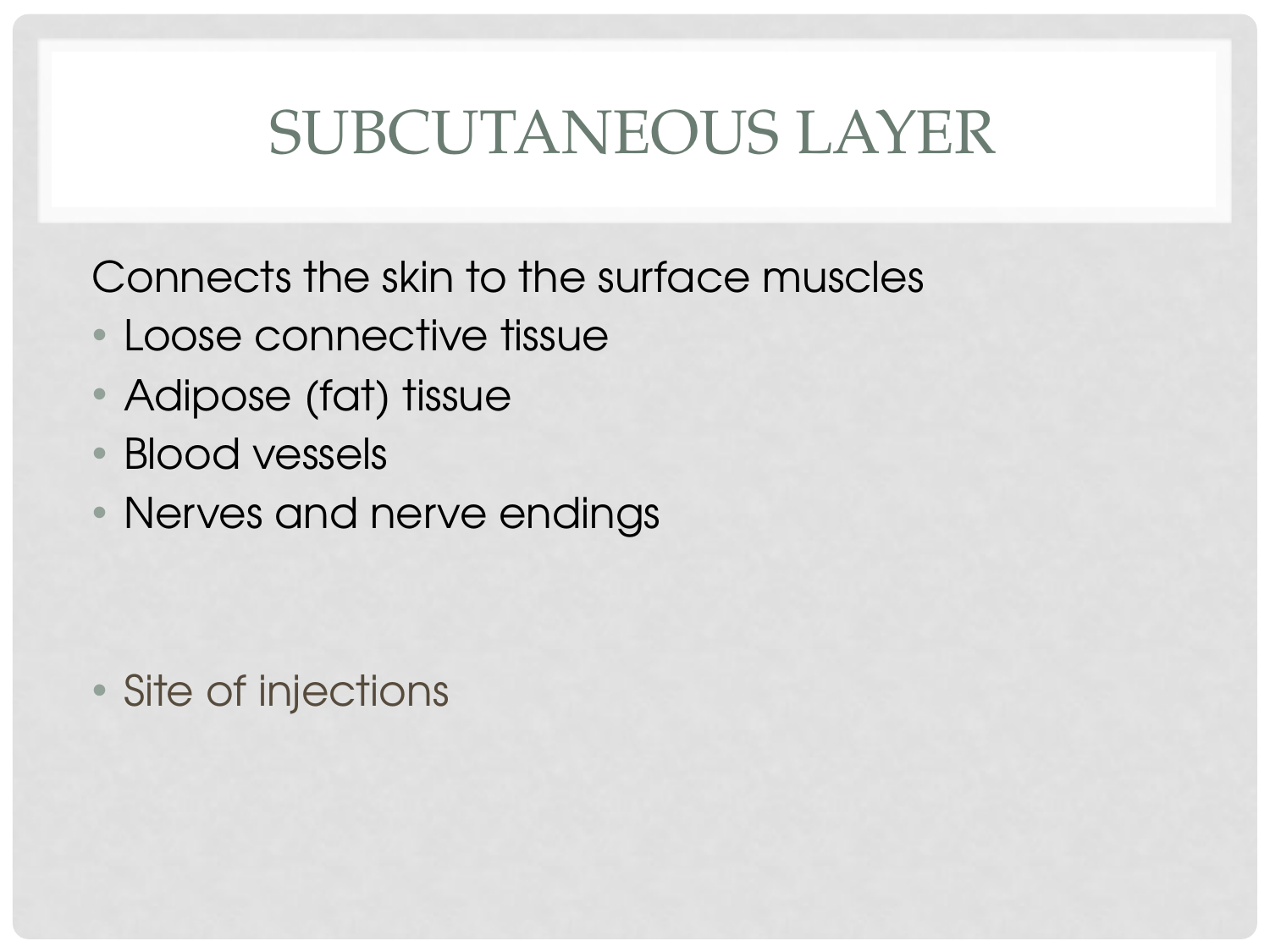

# Subcutaneous layer
Connects the skin to the surface muscles
Loose connective tissue
Adipose (fat) tissue
Blood vessels
Nerves and nerve endings

Site of injections